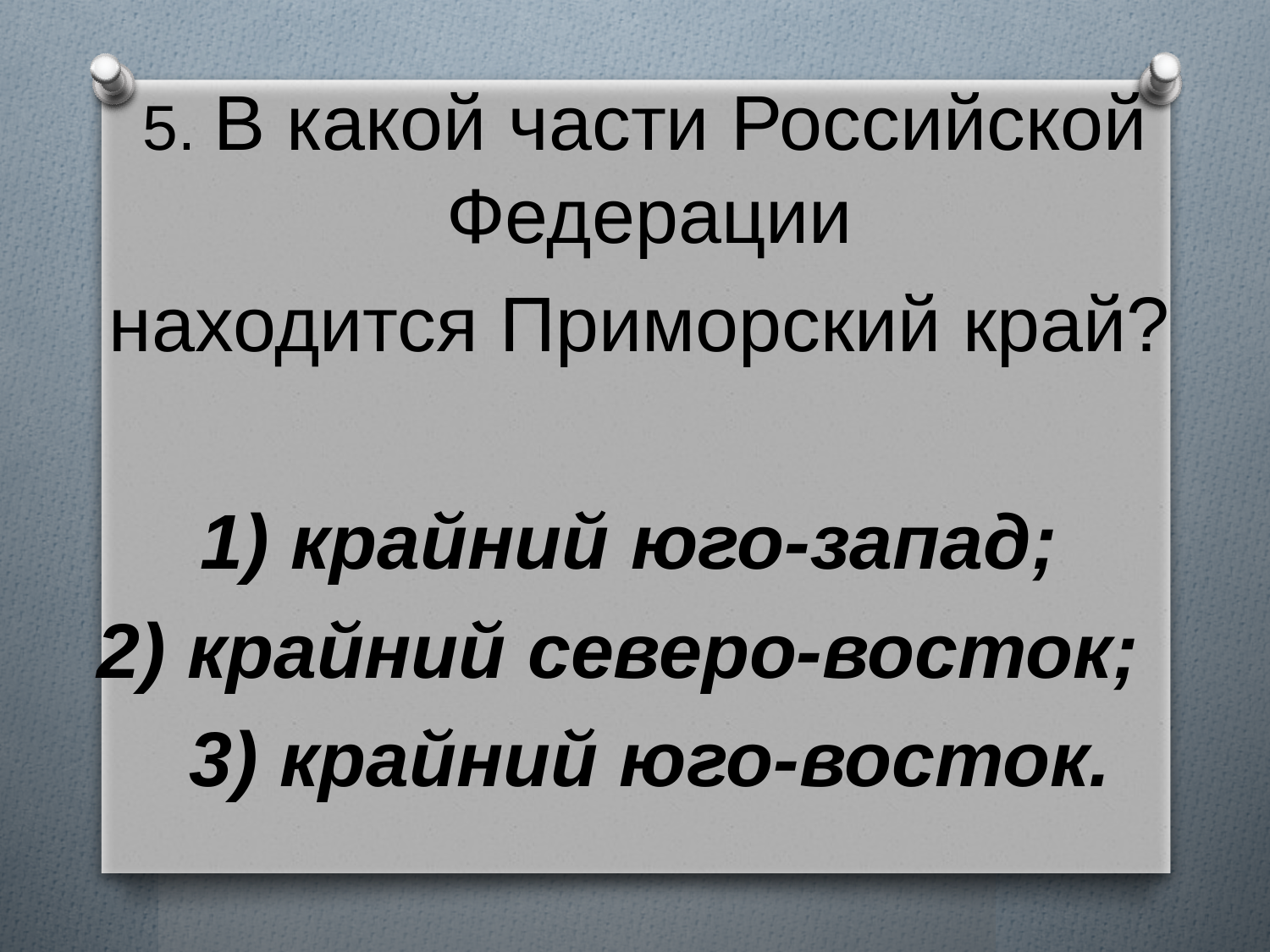

5. В какой части Российской Федерации
находится Приморский край?

1) крайний юго-запад;
2) крайний северо-восток;
 3) крайний юго-восток.